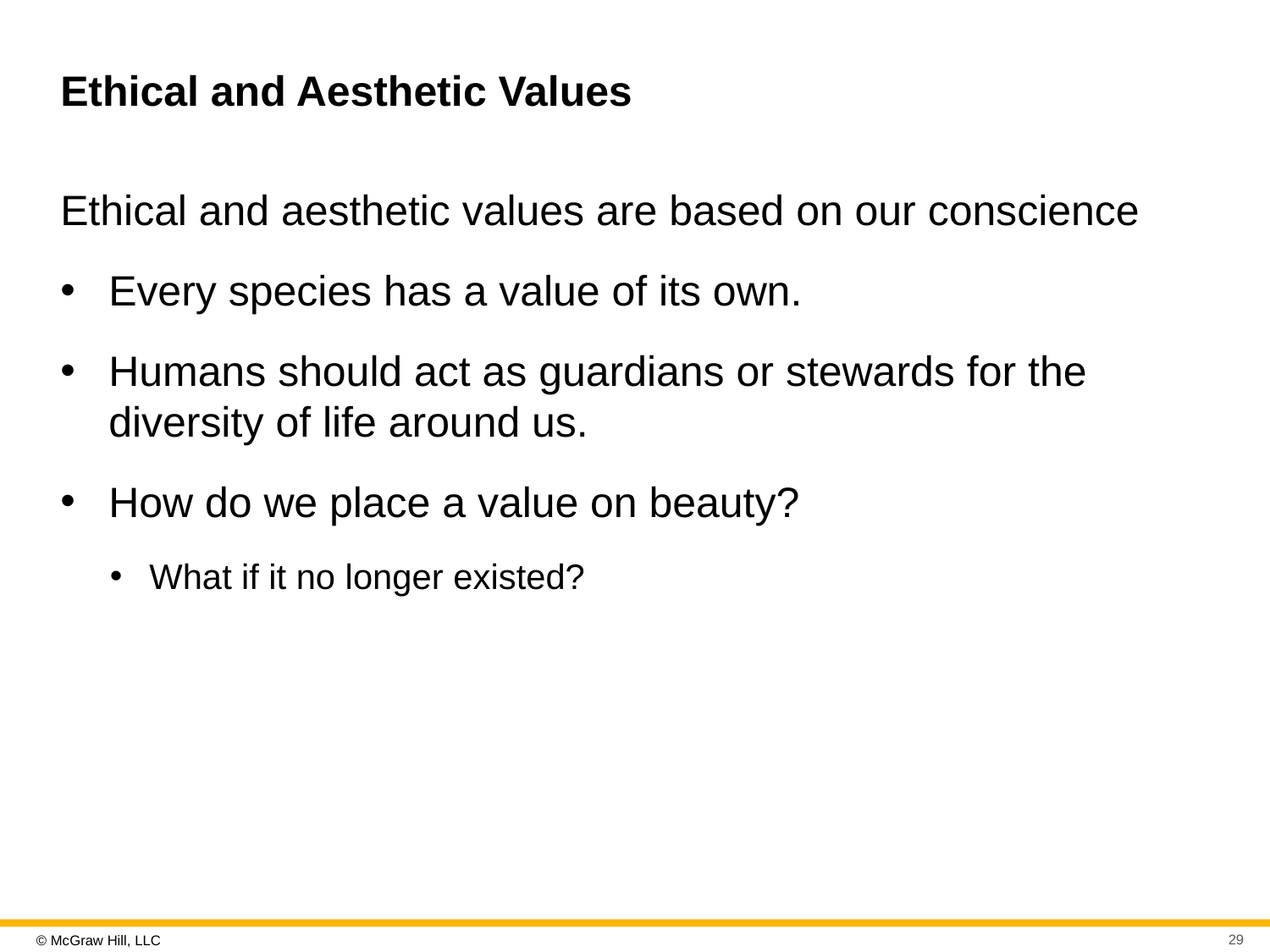

# Ethical and Aesthetic Values
Ethical and aesthetic values are based on our conscience
Every species has a value of its own.
Humans should act as guardians or stewards for the diversity of life around us.
How do we place a value on beauty?
What if it no longer existed?
29